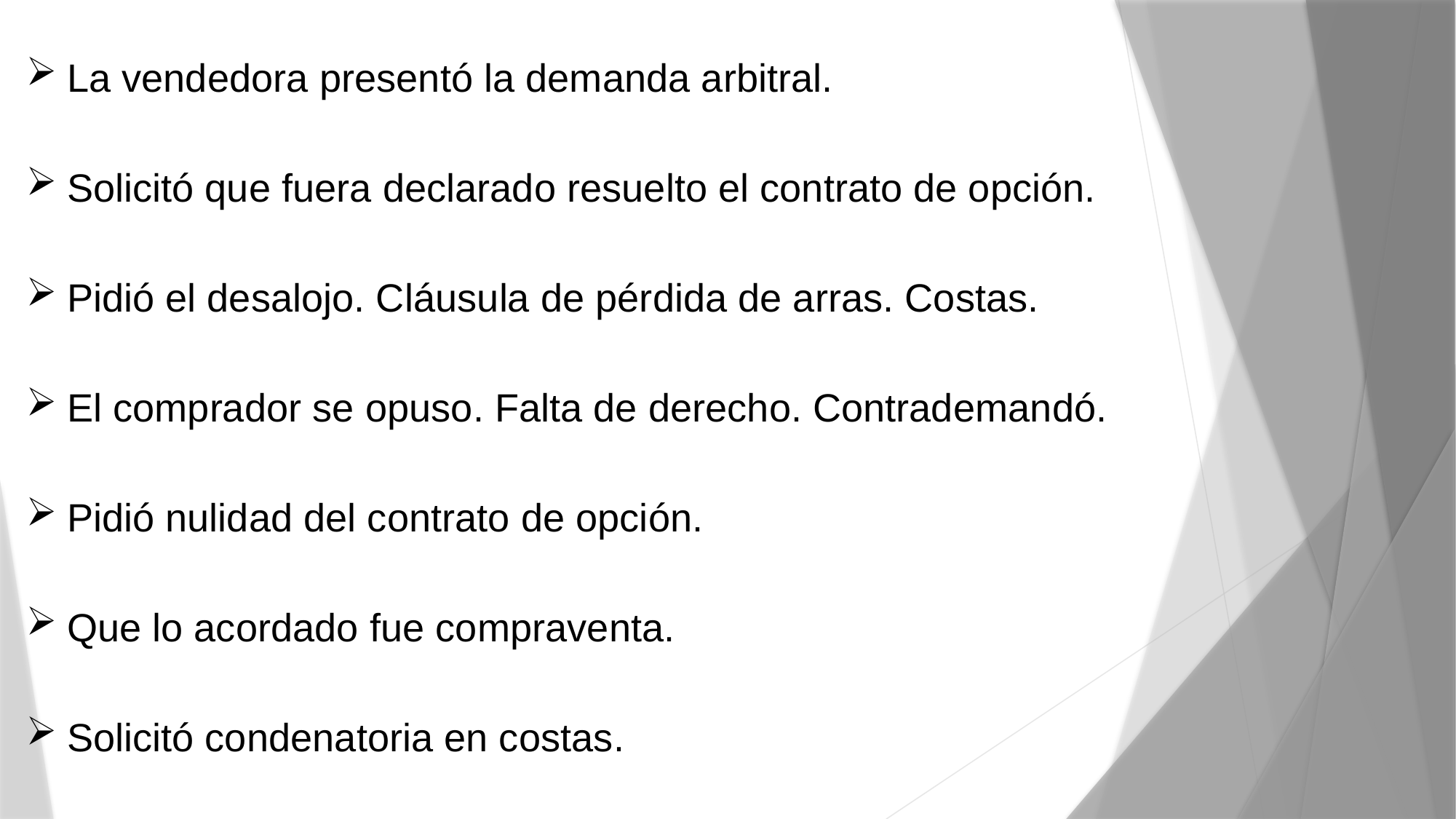

La vendedora presentó la demanda arbitral.
Solicitó que fuera declarado resuelto el contrato de opción.
Pidió el desalojo. Cláusula de pérdida de arras. Costas.
El comprador se opuso. Falta de derecho. Contrademandó.
Pidió nulidad del contrato de opción.
Que lo acordado fue compraventa.
Solicitó condenatoria en costas.